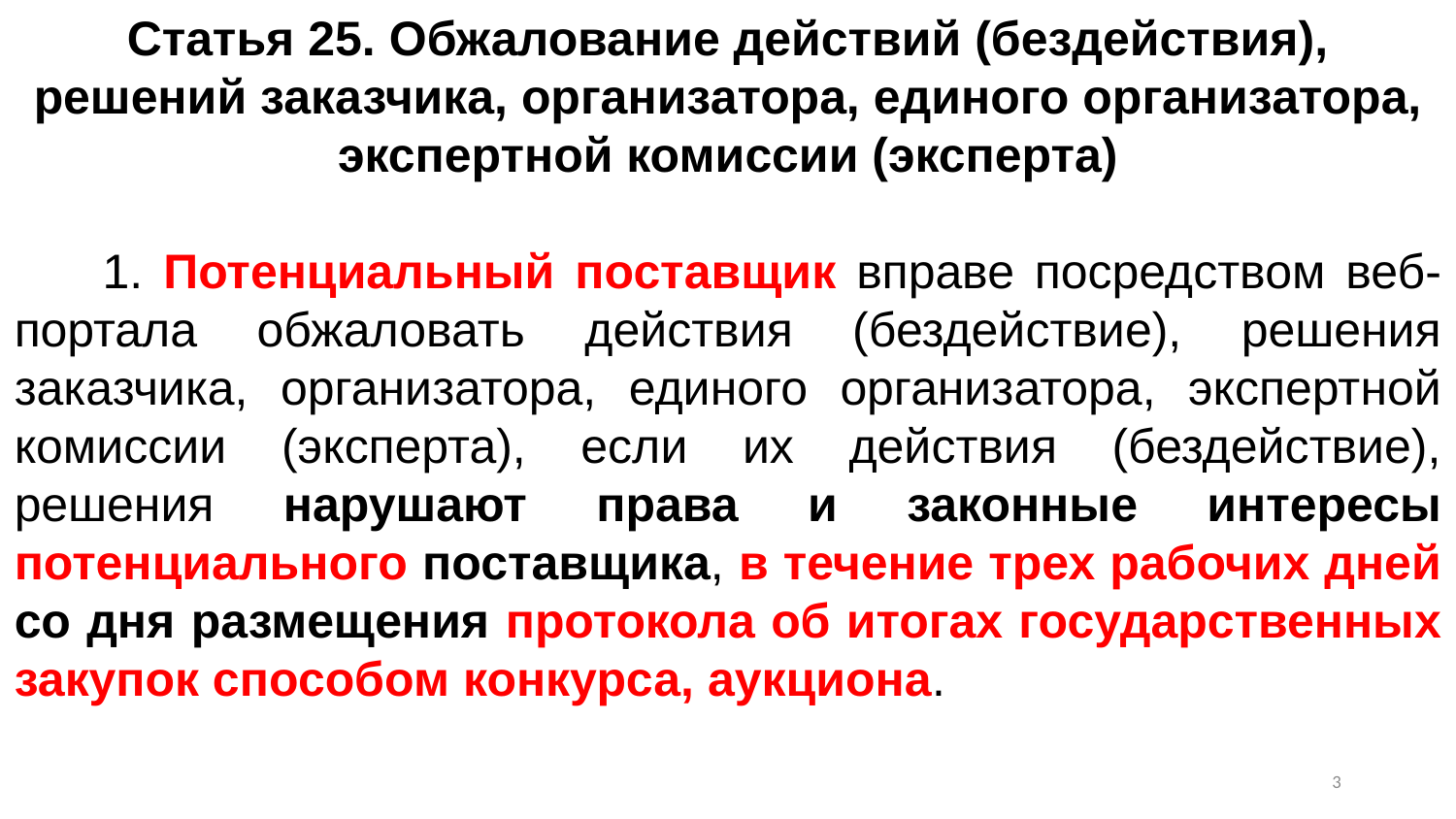

Статья 25. Обжалование действий (бездействия), решений заказчика, организатора, единого организатора, экспертной комиссии (эксперта)

      1. Потенциальный поставщик вправе посредством веб-портала обжаловать действия (бездействие), решения заказчика, организатора, единого организатора, экспертной комиссии (эксперта), если их действия (бездействие), решения нарушают права и законные интересы потенциального поставщика, в течение трех рабочих дней со дня размещения протокола об итогах государственных закупок способом конкурса, аукциона.
3